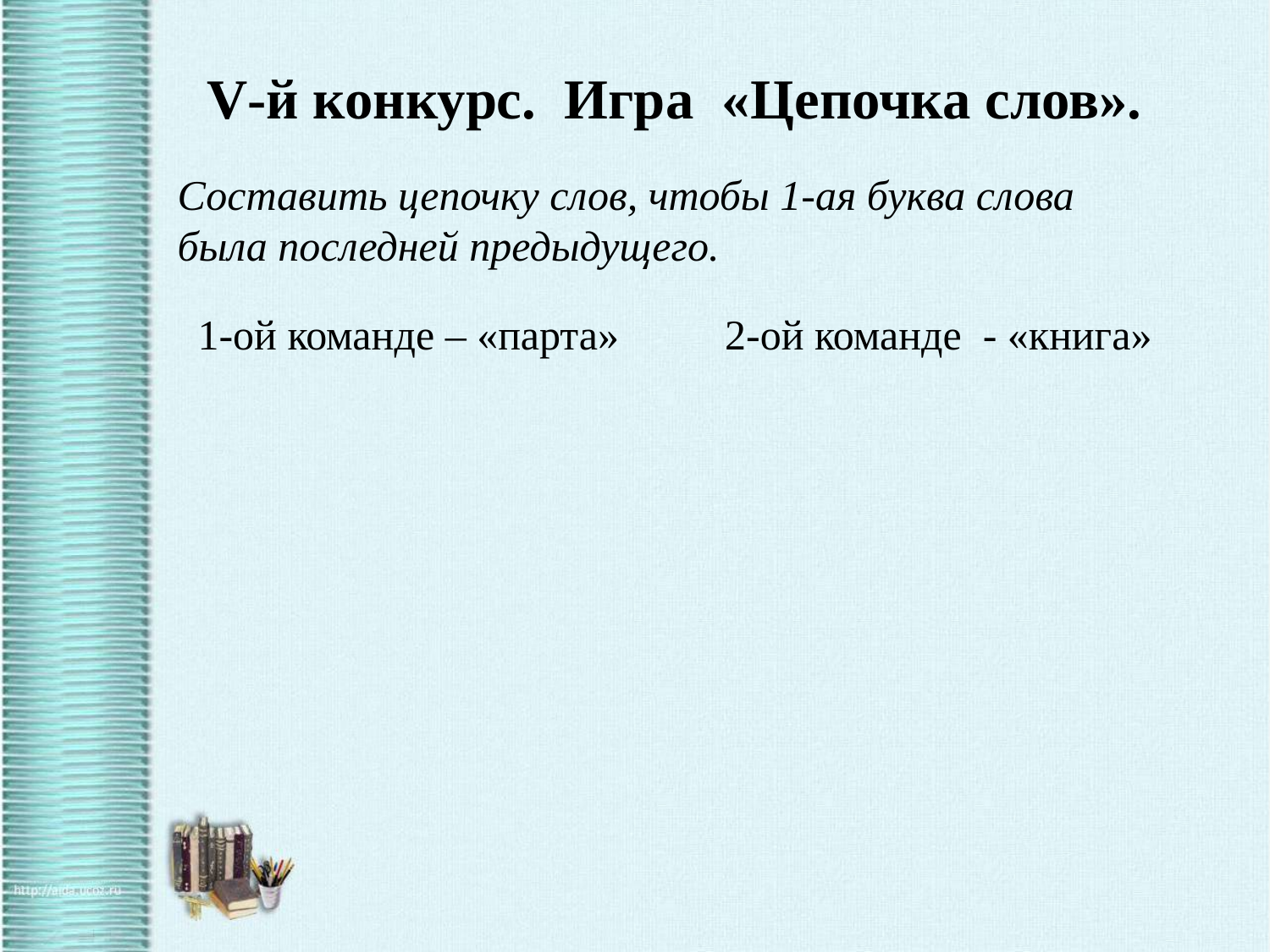

V-й конкурс.  Игра  «Цепочка слов».

Составить цепочку слов, чтобы 1-ая буква слова была последней предыдущего.

1-ой команде – «парта»          2-ой команде  - «книга»